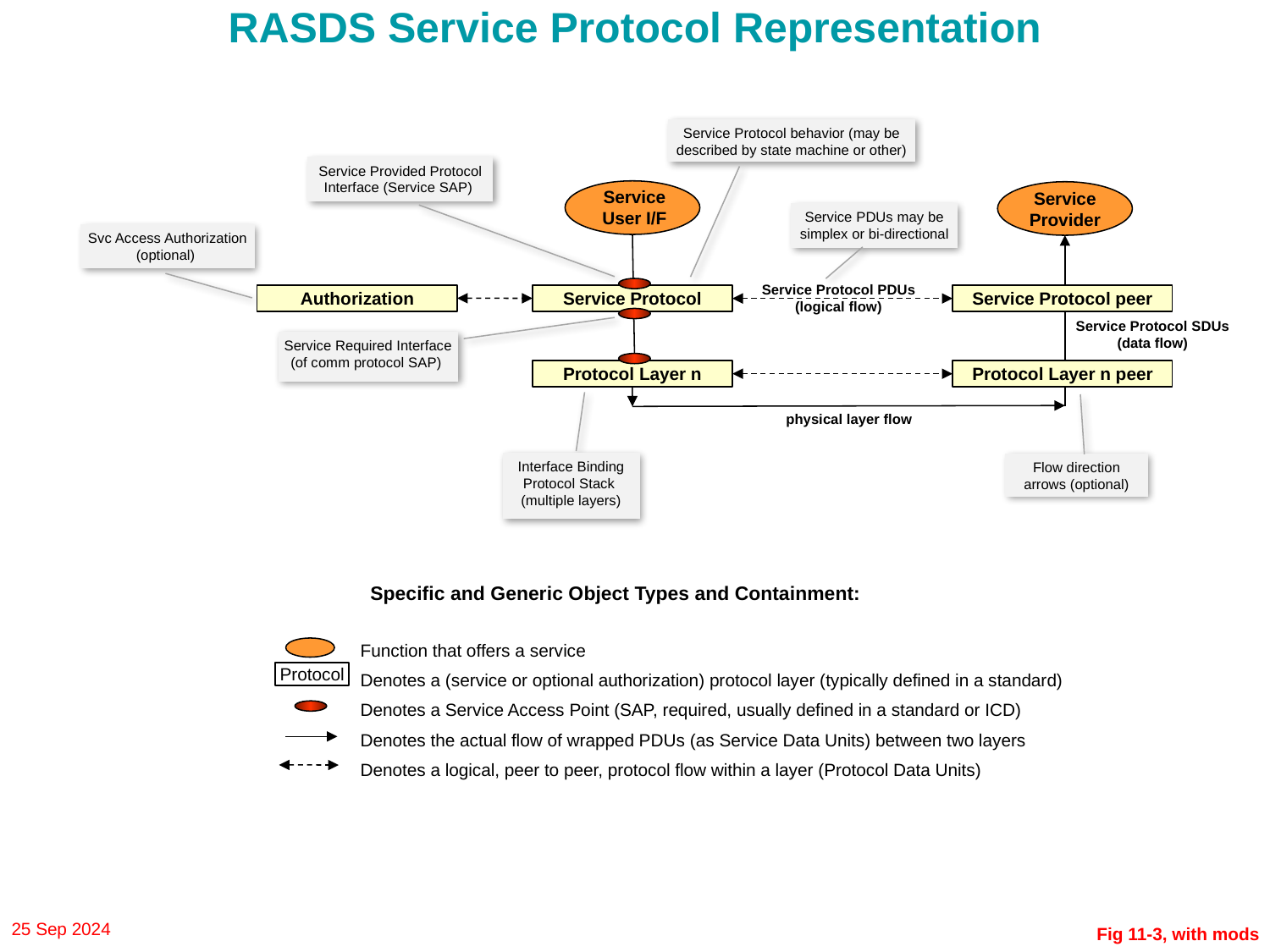

# RASDS Service Protocol Representation
Service Protocol behavior (may be described by state machine or other)
Service Provided Protocol Interface (Service SAP)
Service User I/F

Service
Provider
Service PDUs may be simplex or bi-directional
Svc Access Authorization (optional)

Service Protocol PDUs
(logical flow)
Authorization
Service Protocol
Service Protocol peer

Service Protocol SDUs
(data flow)
Service Required Interface (of comm protocol SAP)

Protocol Layer n
Protocol Layer n peer
physical layer flow
Interface Binding Protocol Stack
(multiple layers)
Flow direction arrows (optional)
Specific and Generic Object Types and Containment:
Function that offers a service
Denotes a (service or optional authorization) protocol layer (typically defined in a standard)
Denotes a Service Access Point (SAP, required, usually defined in a standard or ICD)
Denotes the actual flow of wrapped PDUs (as Service Data Units) between two layers
Denotes a logical, peer to peer, protocol flow within a layer (Protocol Data Units)

Protocol

25 Sep 2024
Fig 11-3, with mods